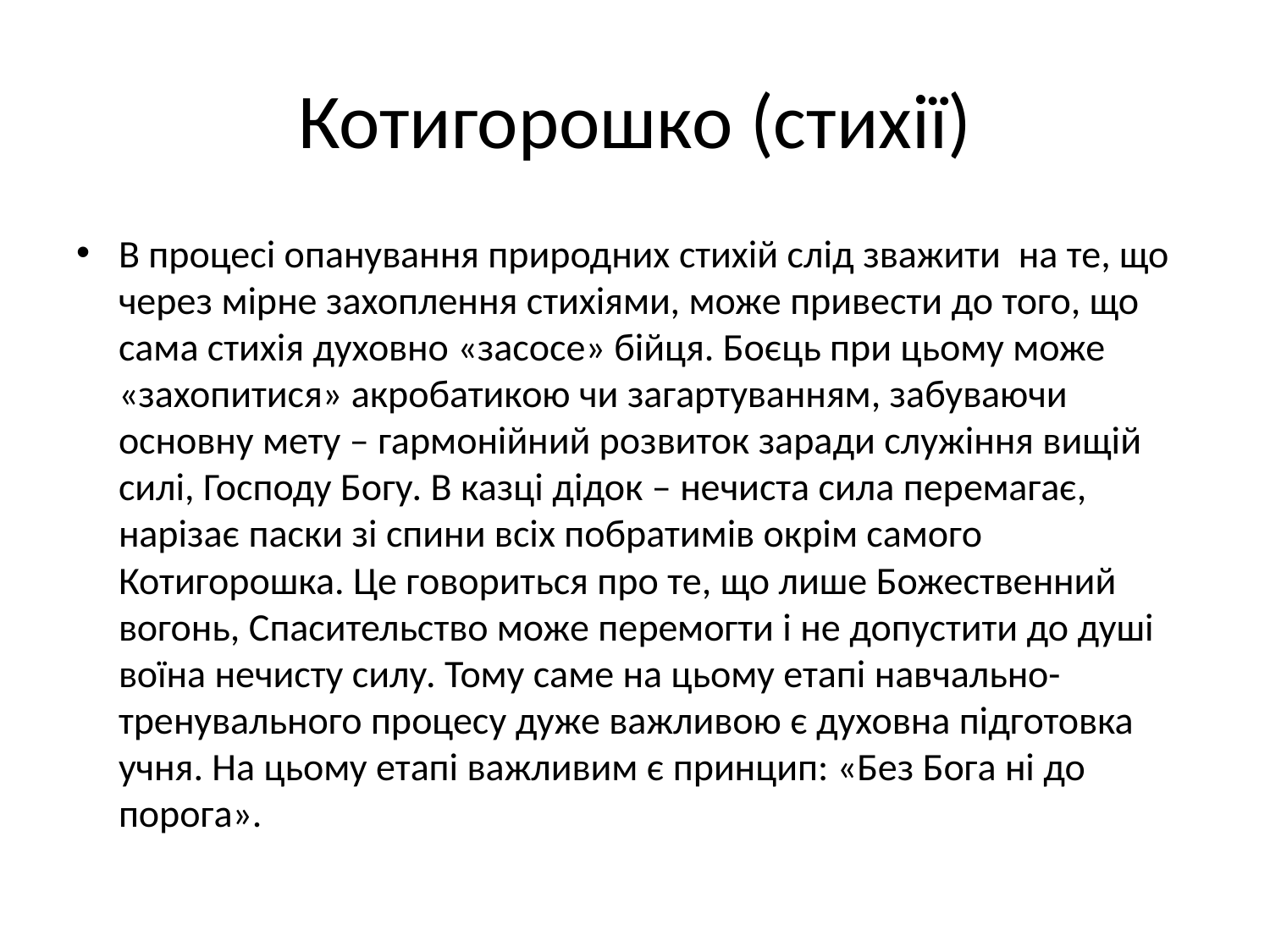

# Котигорошко (стихії)
В процесі опанування природних стихій слід зважити  на те, що через мірне захоплення стихіями, може привести до того, що сама стихія духовно «засосе» бійця. Боєць при цьому може «захопитися» акробатикою чи загартуванням, забуваючи основну мету – гармонійний розвиток заради служіння вищій силі, Господу Богу. В казці дідок – нечиста сила перемагає, нарізає паски зі спини всіх побратимів окрім самого Котигорошка. Це говориться про те, що лише Божественний вогонь, Спасительство може перемогти і не допустити до душі воїна нечисту силу. Тому саме на цьому етапі навчально-тренувального процесу дуже важливою є духовна підготовка учня. На цьому етапі важливим є принцип: «Без Бога ні до порога».